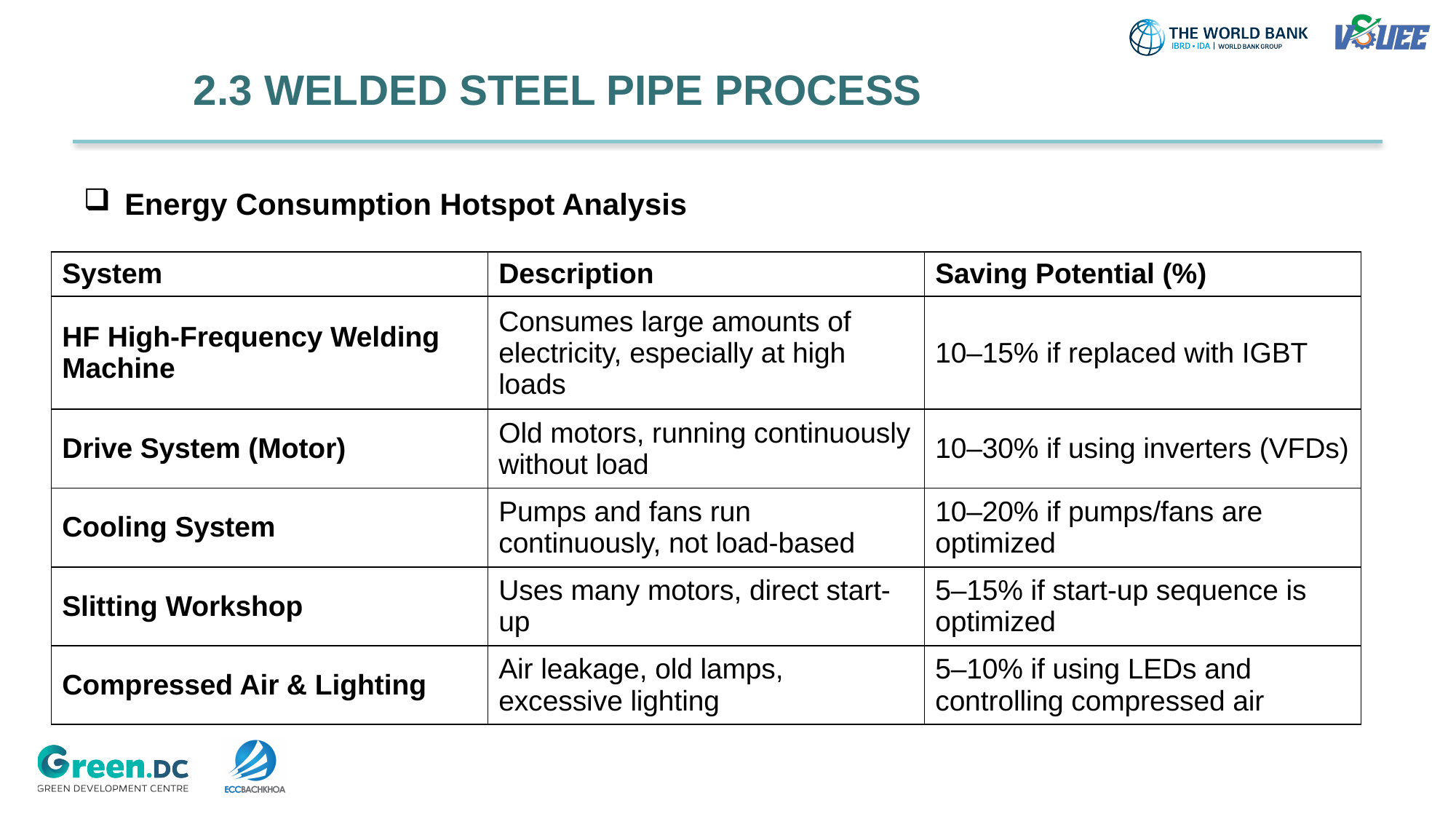

2.3 WELDED STEEL PIPE PROCESS
Energy Consumption Hotspot Analysis
| System | Description | Saving Potential (%) |
| --- | --- | --- |
| HF High-Frequency Welding Machine | Consumes large amounts of electricity, especially at high loads | 10–15% if replaced with IGBT |
| Drive System (Motor) | Old motors, running continuously without load | 10–30% if using inverters (VFDs) |
| Cooling System | Pumps and fans run continuously, not load-based | 10–20% if pumps/fans are optimized |
| Slitting Workshop | Uses many motors, direct start-up | 5–15% if start-up sequence is optimized |
| Compressed Air & Lighting | Air leakage, old lamps, excessive lighting | 5–10% if using LEDs and controlling compressed air |